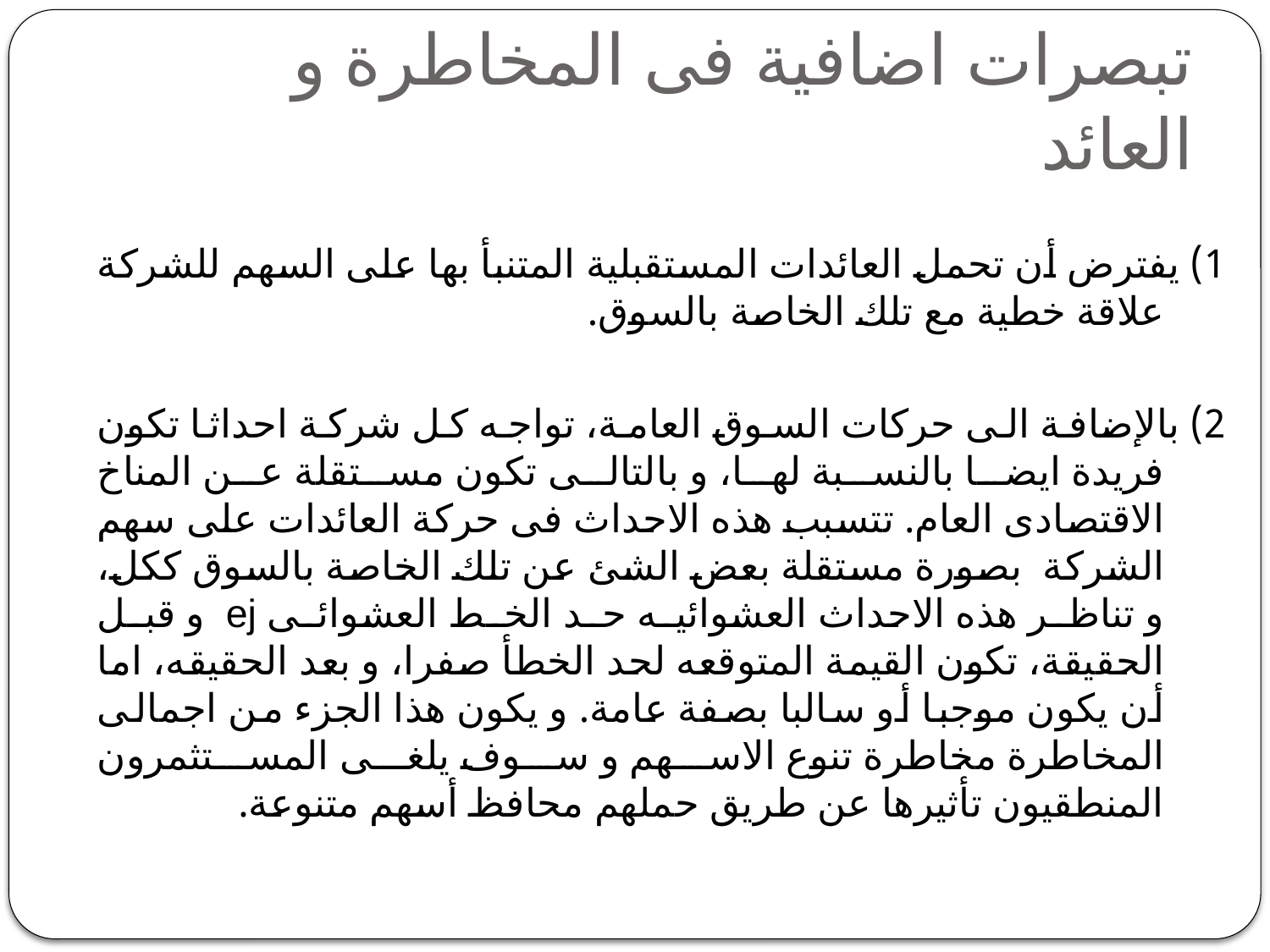

# تبصرات اضافية فى المخاطرة و العائد
1) يفترض أن تحمل العائدات المستقبلية المتنبأ بها على السهم للشركة علاقة خطية مع تلك الخاصة بالسوق.

2) بالإضافة الى حركات السوق العامة، تواجه كل شركة احداثا تكون فريدة ايضا بالنسبة لها، و بالتالى تكون مستقلة عن المناخ الاقتصادى العام. تتسبب هذه الاحداث فى حركة العائدات على سهم الشركة  بصورة مستقلة بعض الشئ عن تلك الخاصة بالسوق ككل، و تناظر هذه الاحداث العشوائيه حد الخط العشوائى ej  و قبل الحقيقة، تكون القيمة المتوقعه لحد الخطأ صفرا، و بعد الحقيقه، اما أن يكون موجبا أو سالبا بصفة عامة. و يكون هذا الجزء من اجمالى المخاطرة مخاطرة تنوع الاسهم و سوف يلغى المستثمرون المنطقيون تأثيرها عن طريق حملهم محافظ أسهم متنوعة.